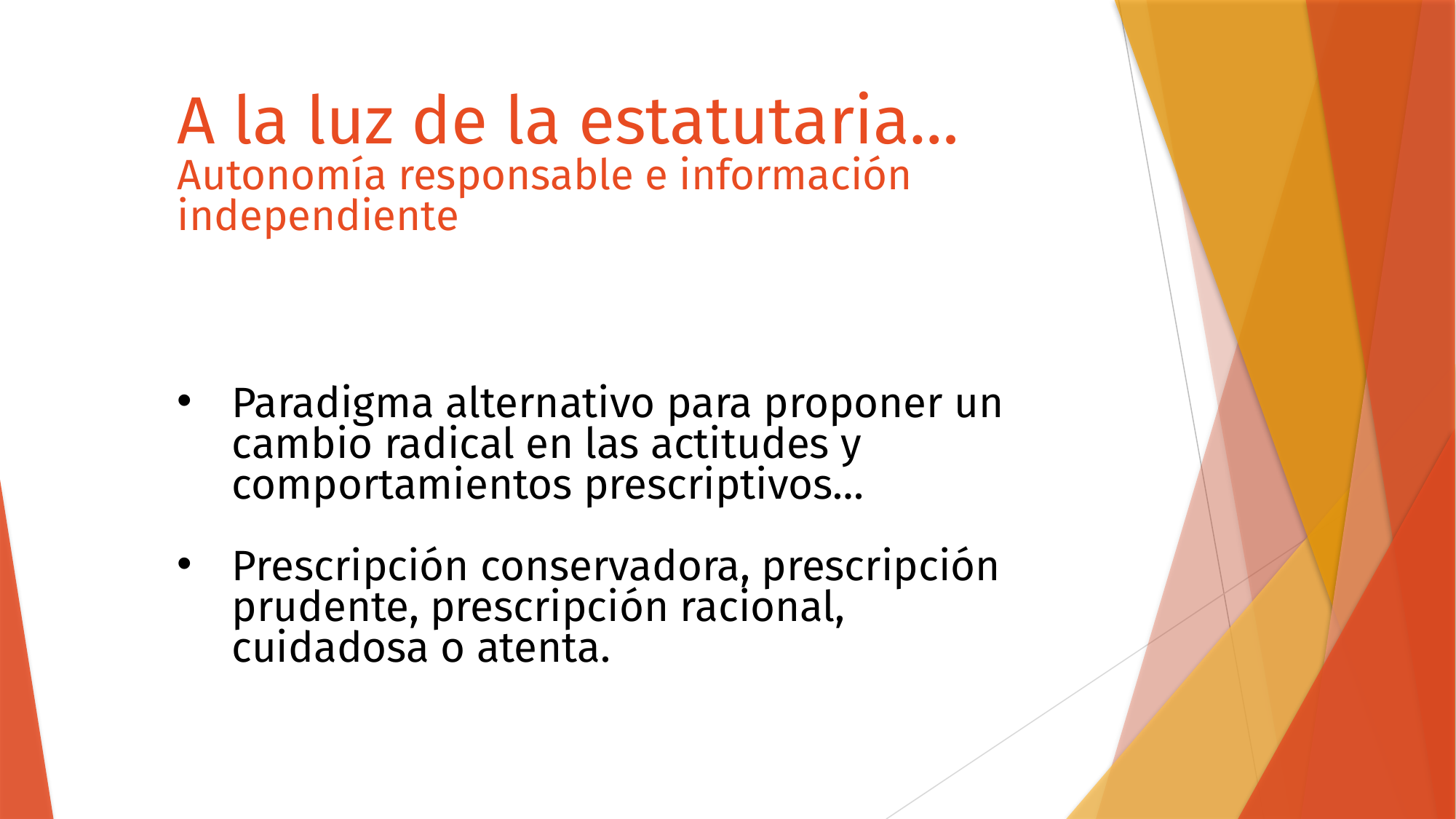

A la luz de la estatutaria…
Autonomía responsable e información independiente
Paradigma alternativo para proponer un cambio radical en las actitudes y comportamientos prescriptivos…

Prescripción conservadora, prescripción prudente, prescripción racional, cuidadosa o atenta.